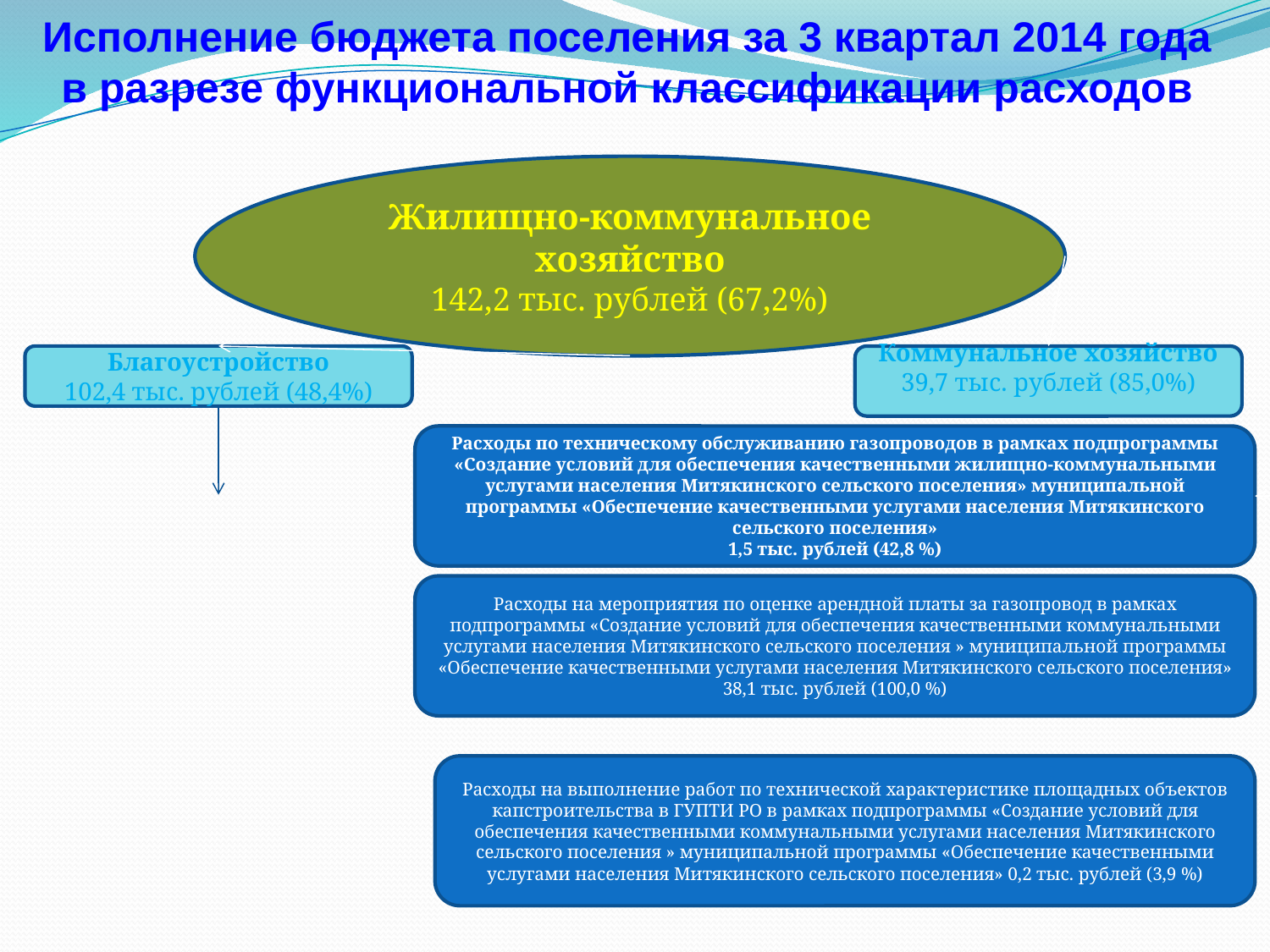

Исполнение бюджета поселения за 3 квартал 2014 года в разрезе функциональной классификации расходов
Жилищно-коммунальное хозяйство
142,2 тыс. рублей (67,2%)
Благоустройство
102,4 тыс. рублей (48,4%)
Коммунальное хозяйство
39,7 тыс. рублей (85,0%)

Расходы по техническому обслуживанию газопроводов в рамках подпрограммы «Создание условий для обеспечения качественными жилищно-коммунальными услугами населения Митякинского сельского поселения» муниципальной программы «Обеспечение качественными услугами населения Митякинского сельского поселения»
1,5 тыс. рублей (42,8 %)
Расходы на мероприятия по оценке арендной платы за газопровод в рамках подпрограммы «Создание условий для обеспечения качественными коммунальными услугами населения Митякинского сельского поселения » муниципальной программы «Обеспечение качественными услугами населения Митякинского сельского поселения» 38,1 тыс. рублей (100,0 %)
Расходы на выполнение работ по технической характеристике площадных объектов капстроительства в ГУПТИ РО в рамках подпрограммы «Создание условий для обеспечения качественными коммунальными услугами населения Митякинского сельского поселения » муниципальной программы «Обеспечение качественными услугами населения Митякинского сельского поселения» 0,2 тыс. рублей (3,9 %)